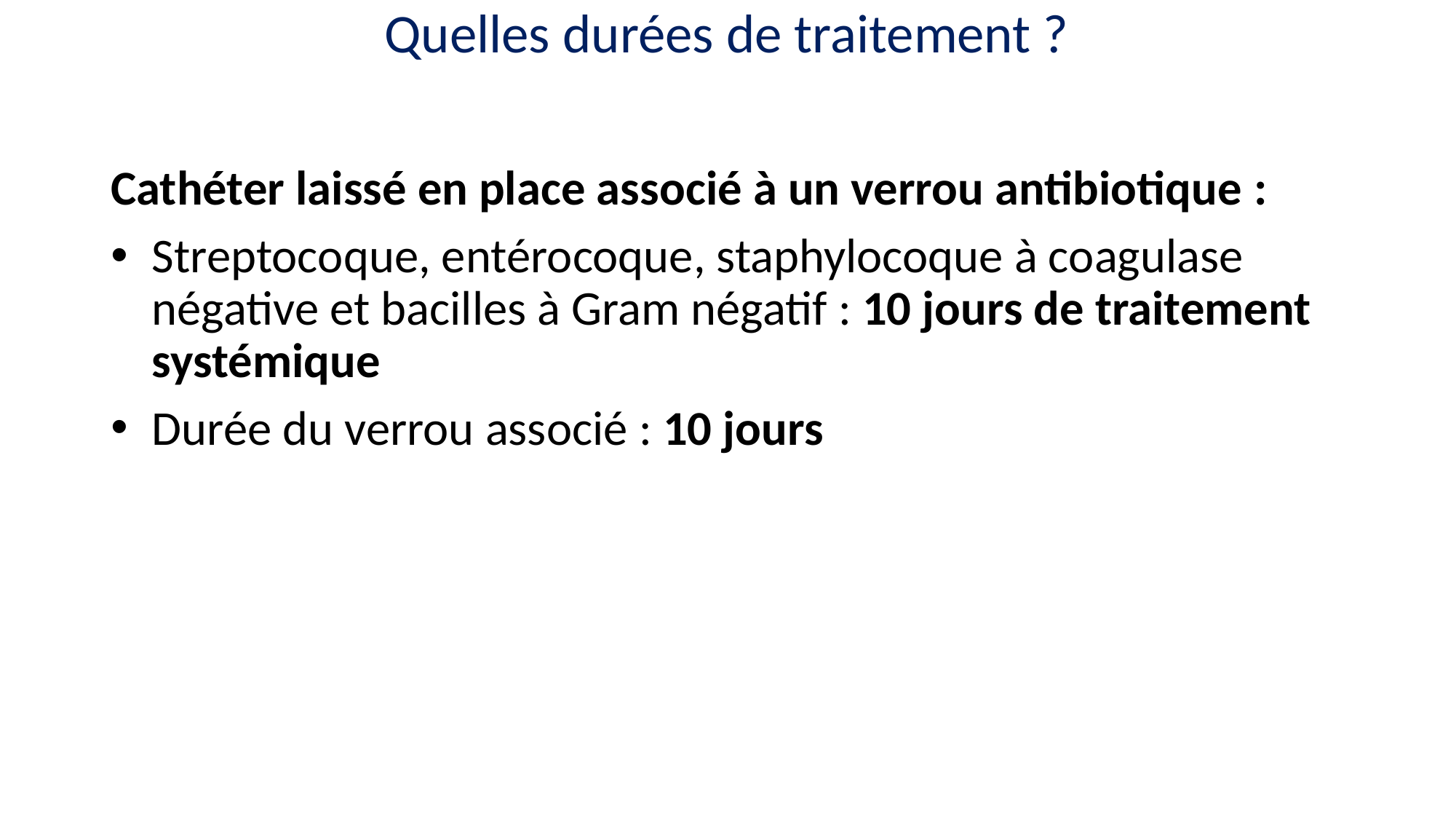

Quelles durées de traitement ?
Cathéter laissé en place associé à un verrou antibiotique :
Streptocoque, entérocoque, staphylocoque à coagulase négative et bacilles à Gram négatif : 10 jours de traitement systémique
Durée du verrou associé : 10 jours